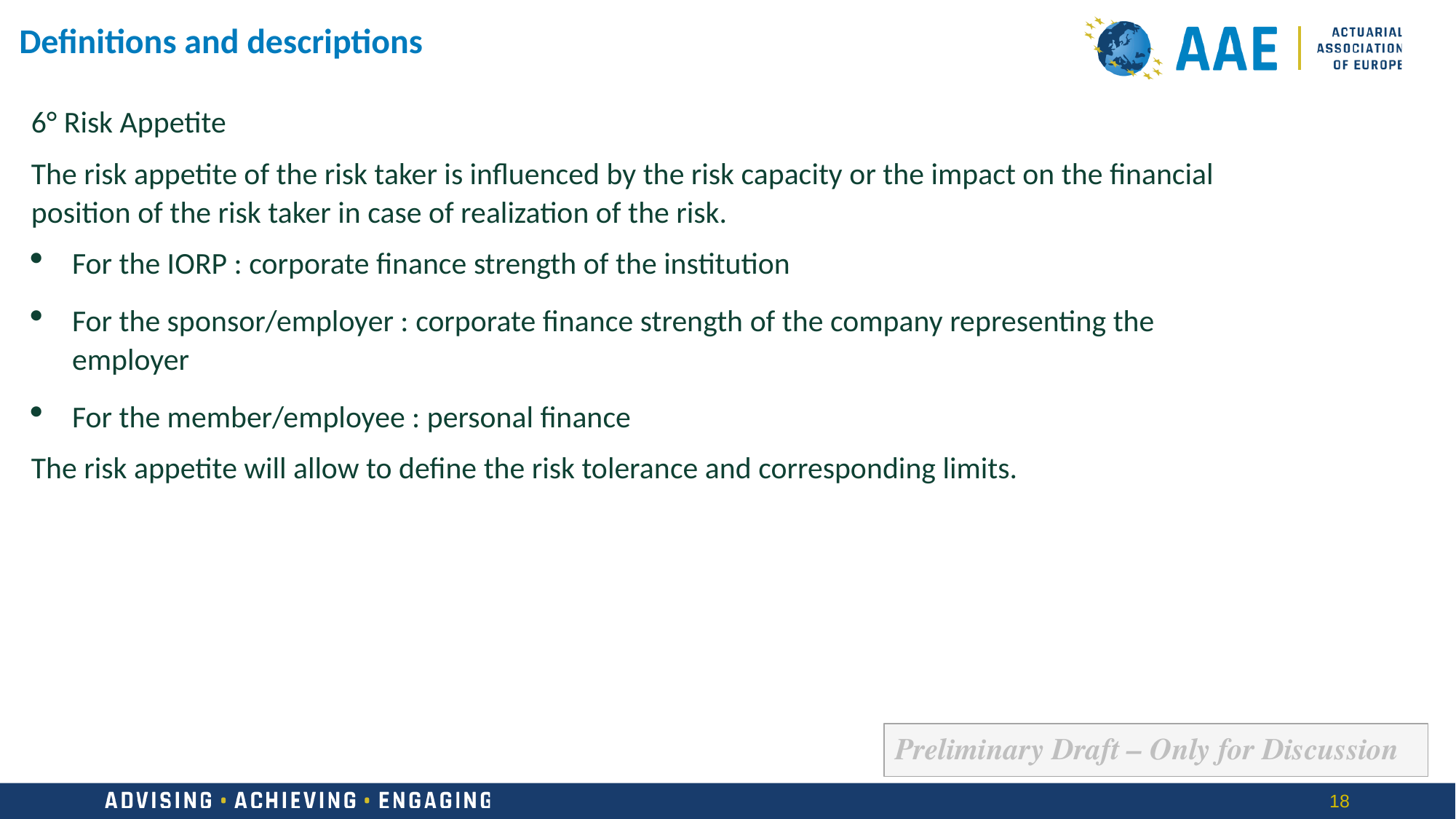

# Definitions and descriptions
6° Risk Appetite
The risk appetite of the risk taker is influenced by the risk capacity or the impact on the financial position of the risk taker in case of realization of the risk.
For the IORP : corporate finance strength of the institution
For the sponsor/employer : corporate finance strength of the company representing the employer
For the member/employee : personal finance
The risk appetite will allow to define the risk tolerance and corresponding limits.

Preliminary Draft – Only for Discussion
18